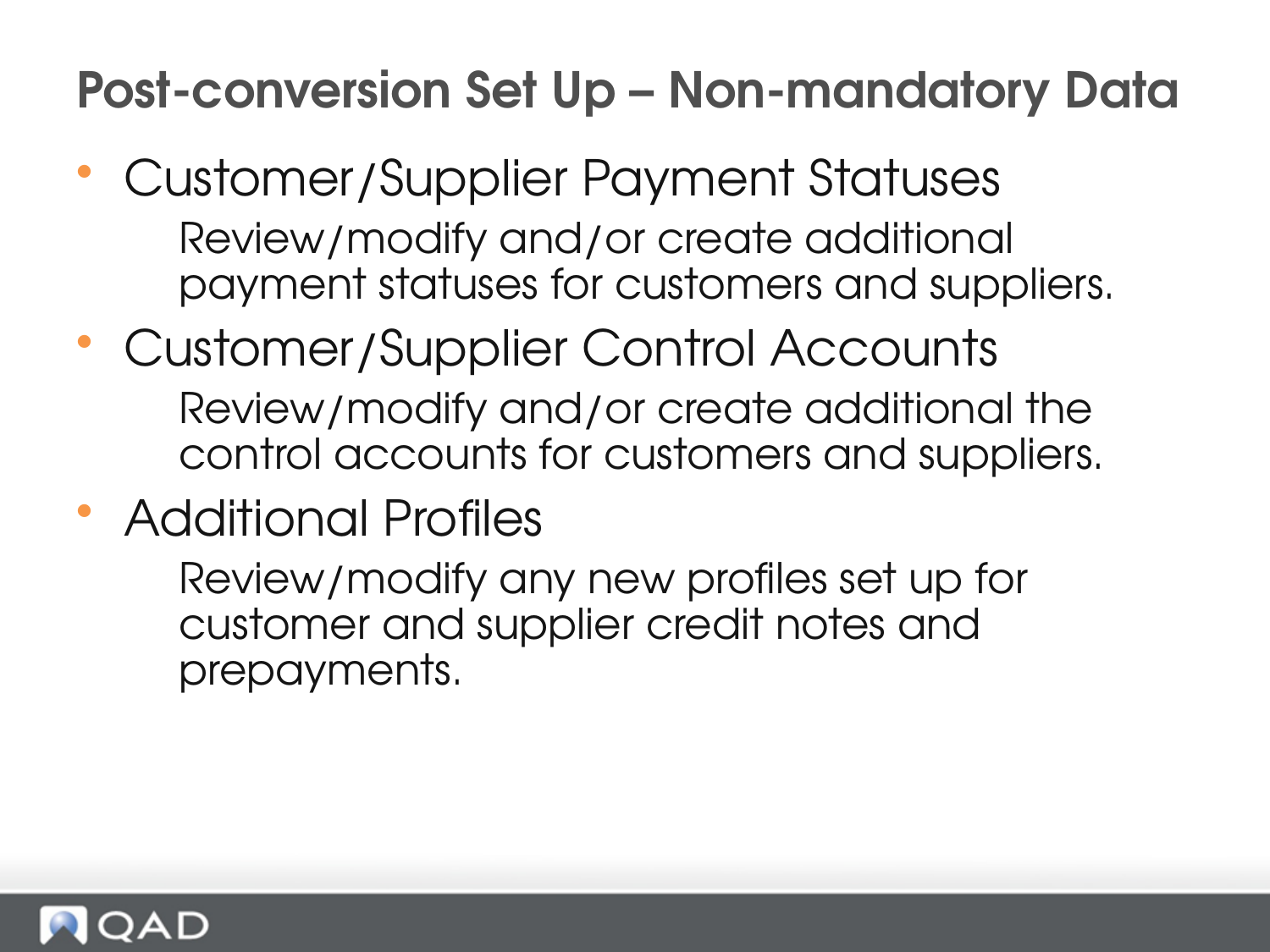

# Post-conversion Set Up – Non-mandatory Data

Customer/Supplier Payment Statuses
	Review/modify and/or create additional payment statuses for customers and suppliers.
Customer/Supplier Control Accounts
	Review/modify and/or create additional the control accounts for customers and suppliers.
Additional Profiles
	Review/modify any new profiles set up for customer and supplier credit notes and prepayments.